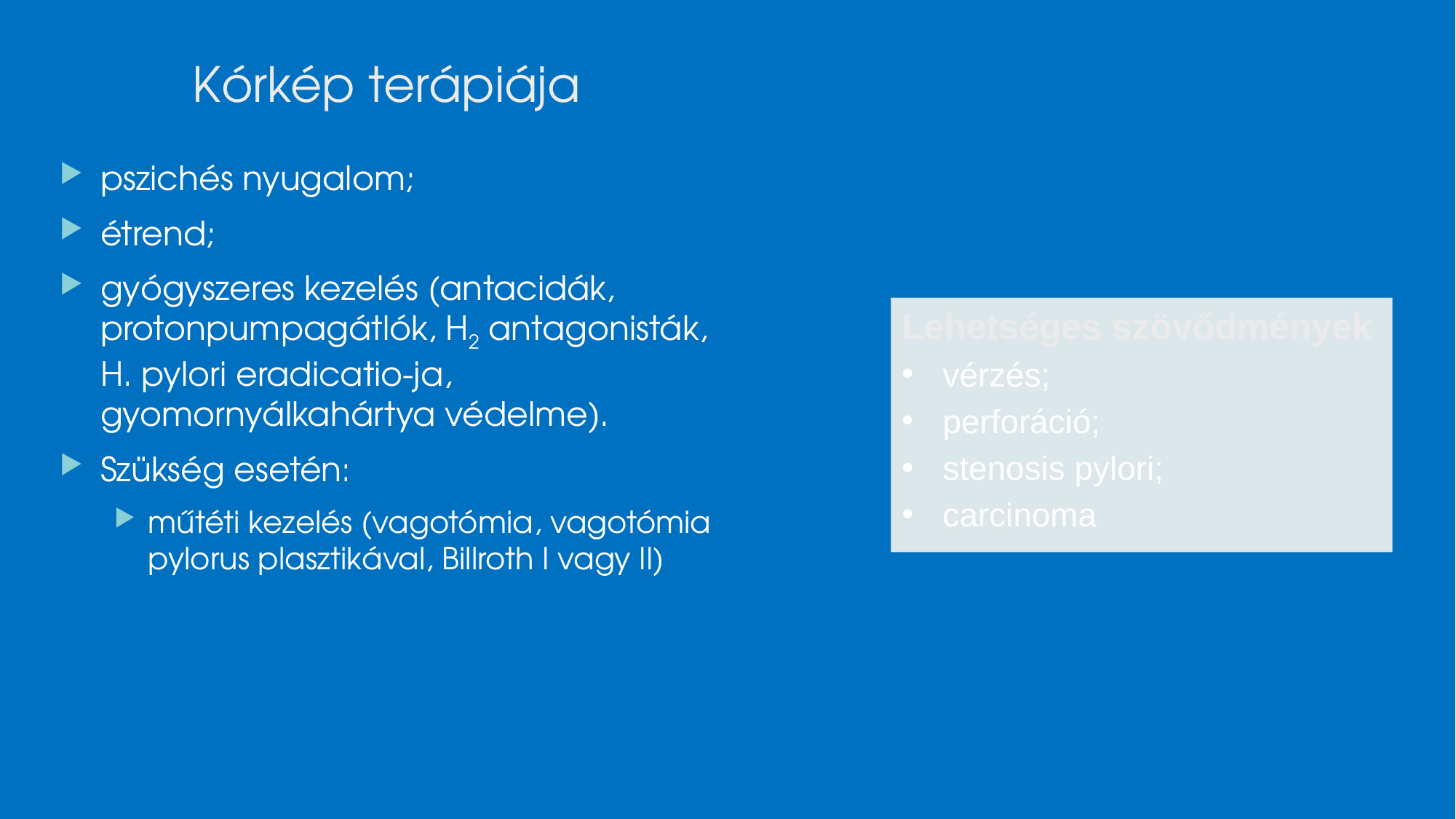

# Kórkép terápiája

pszichés nyugalom;
étrend;
gyógyszeres kezelés (antacidák, protonpumpagátlók, H2 antagonisták, H. pylori eradicatio-ja, gyomornyálkahártya védelme).
Szükség esetén:
műtéti kezelés (vagotómia, vagotómia pylorus plasztikával, Billroth I vagy II)
Lehetséges szövődmények
vérzés;
perforáció;
stenosis pylori;
carcinoma